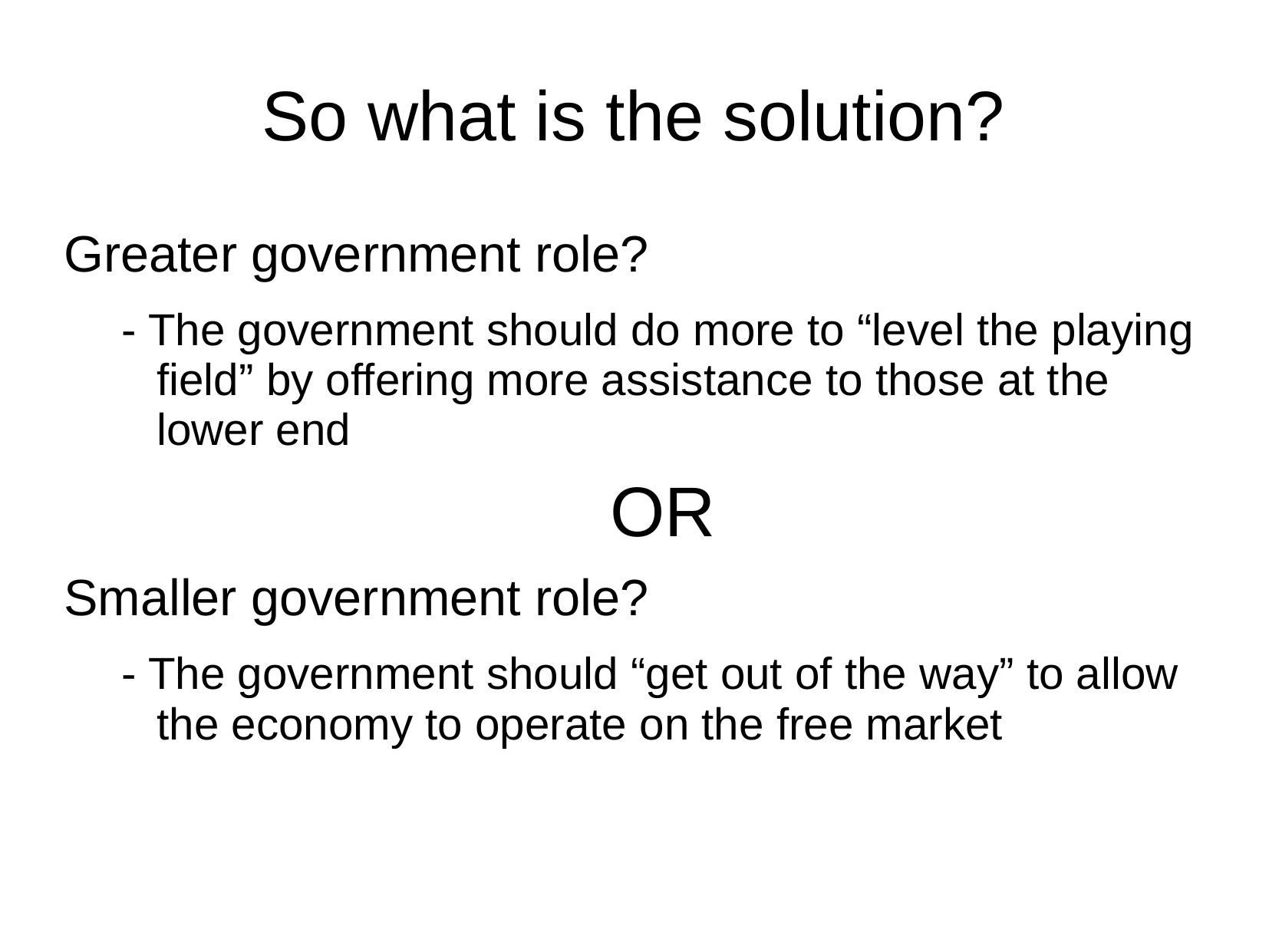

# So what is the solution?
Greater government role?
- The government should do more to “level the playing field” by offering more assistance to those at the lower end
OR
Smaller government role?
- The government should “get out of the way” to allow the economy to operate on the free market